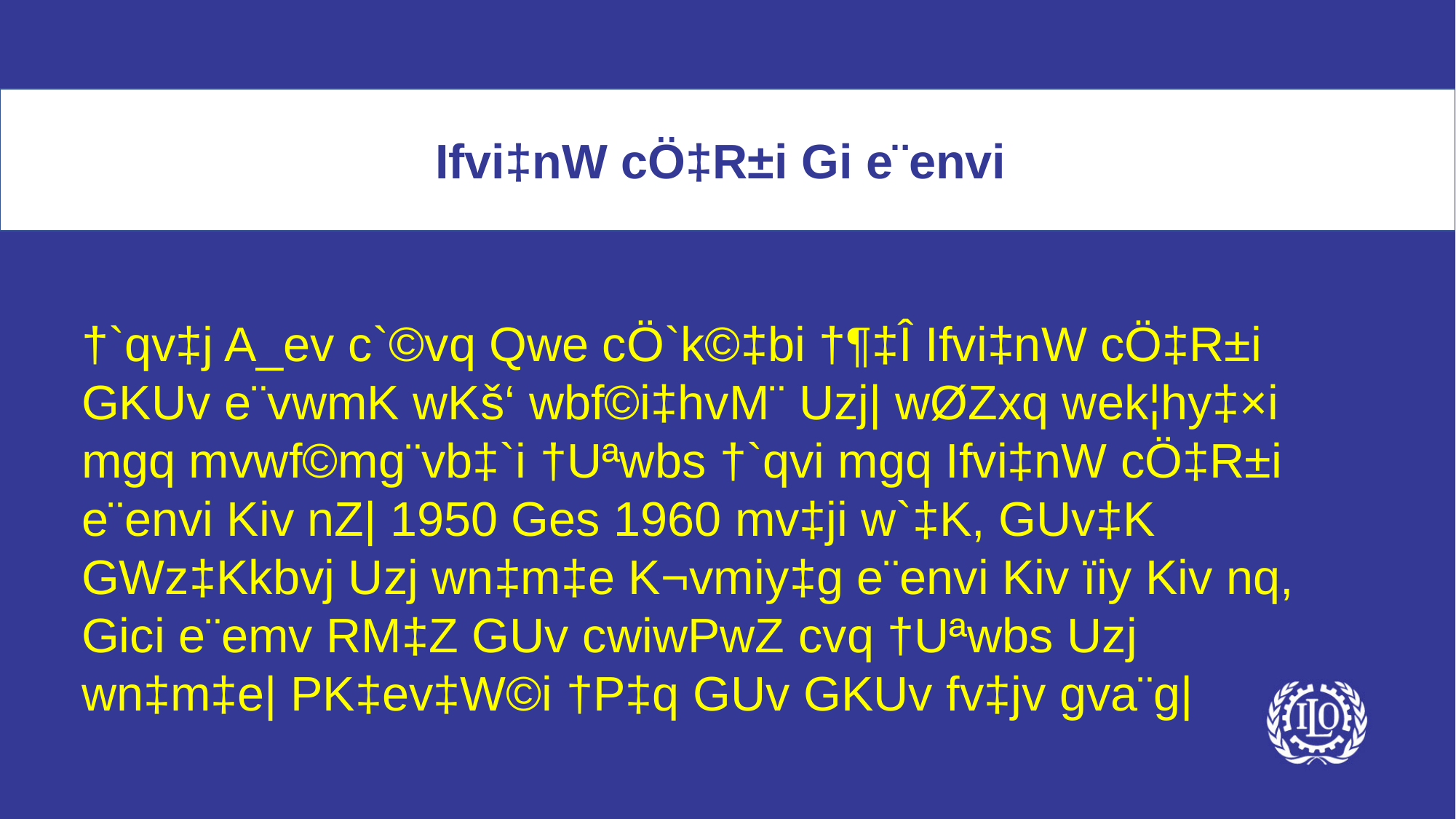

Ifvi‡nW cÖ‡R±i Gi e¨envi
†`qv‡j A_ev c`©vq Qwe cÖ`k©‡bi †¶‡Î Ifvi‡nW cÖ‡R±i GKUv e¨vwmK wKš‘ wbf©i‡hvM¨ Uzj| wØZxq wek¦hy‡×i mgq mvwf©mg¨vb‡`i †Uªwbs †`qvi mgq Ifvi‡nW cÖ‡R±i e¨envi Kiv nZ| 1950 Ges 1960 mv‡ji w`‡K, GUv‡K GWz‡Kkbvj Uzj wn‡m‡e K¬vmiy‡g e¨envi Kiv ïiy Kiv nq, Gici e¨emv RM‡Z GUv cwiwPwZ cvq †Uªwbs Uzj wn‡m‡e| PK‡ev‡W©i †P‡q GUv GKUv fv‡jv gva¨g|